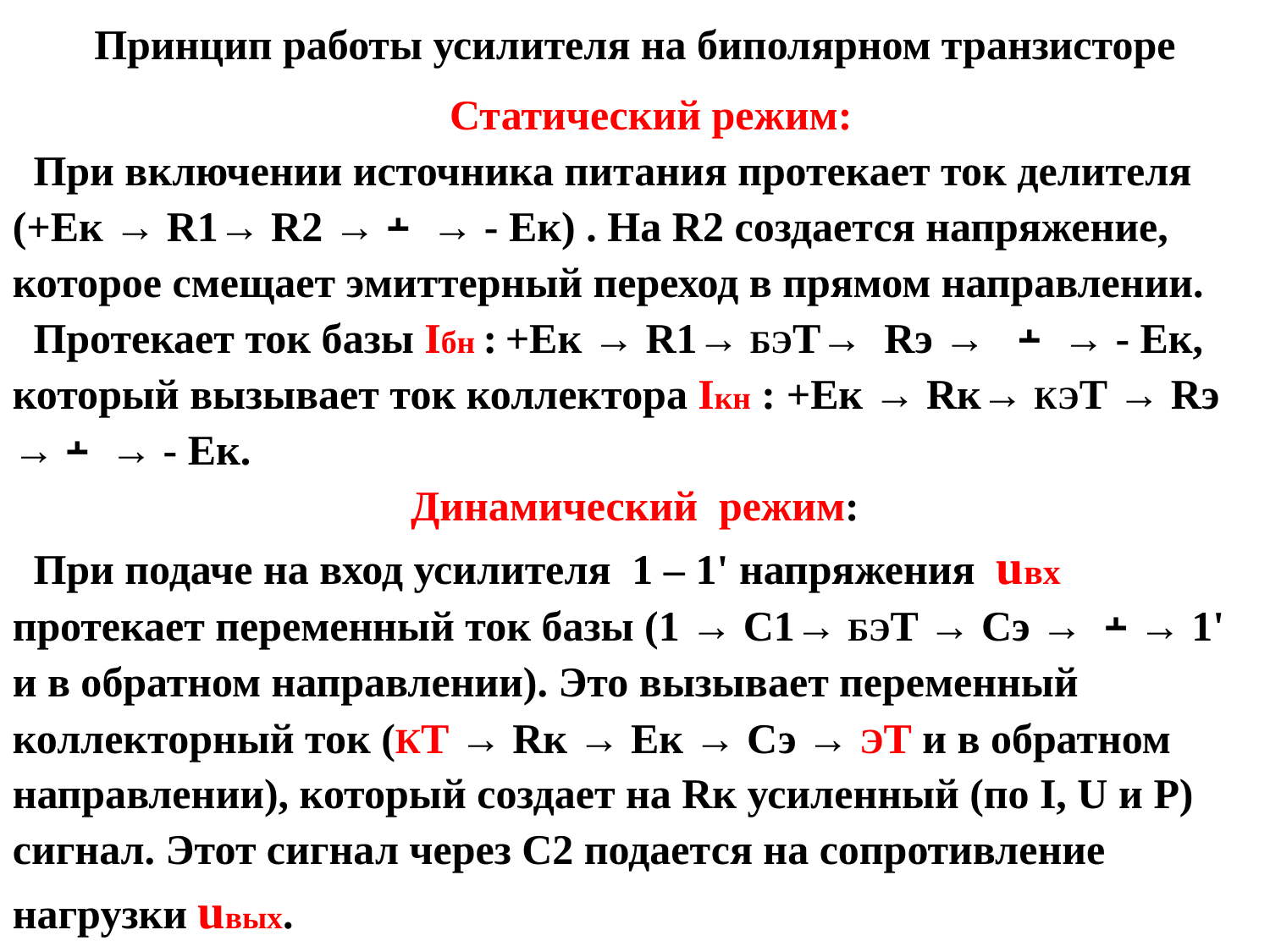

Принцип работы усилителя на биполярном транзисторе
   Статический режим:
  При включении источника питания протекает ток делителя (+Ек → R1→ R2 → ﬩  → - Eк) . На R2 создается напряжение, которое смещает эмиттерный переход в прямом направлении.
  Протекает ток базы Iбн : +Ек → R1→ БЭT→  Rэ →   ﬩  → - Eк, который вызывает ток коллектора Iкн : +Ек → Rк→ КЭТ → Rэ → ﬩  → - Eк.
Динамический  режим:
  При подаче на вход усилителя  1 – 1' напряжения  uвх  протекает переменный ток базы (1 → C1→ БЭT → Cэ →  ﬩ → 1' и в обратном направлении). Это вызывает переменный коллекторный ток (КТ → Rк → Ек → Сэ → ЭТ и в обратном направлении), который создает на Rк усиленный (по I, U и P) сигнал. Этот сигнал через С2 подается на сопротивление нагрузки uвых.